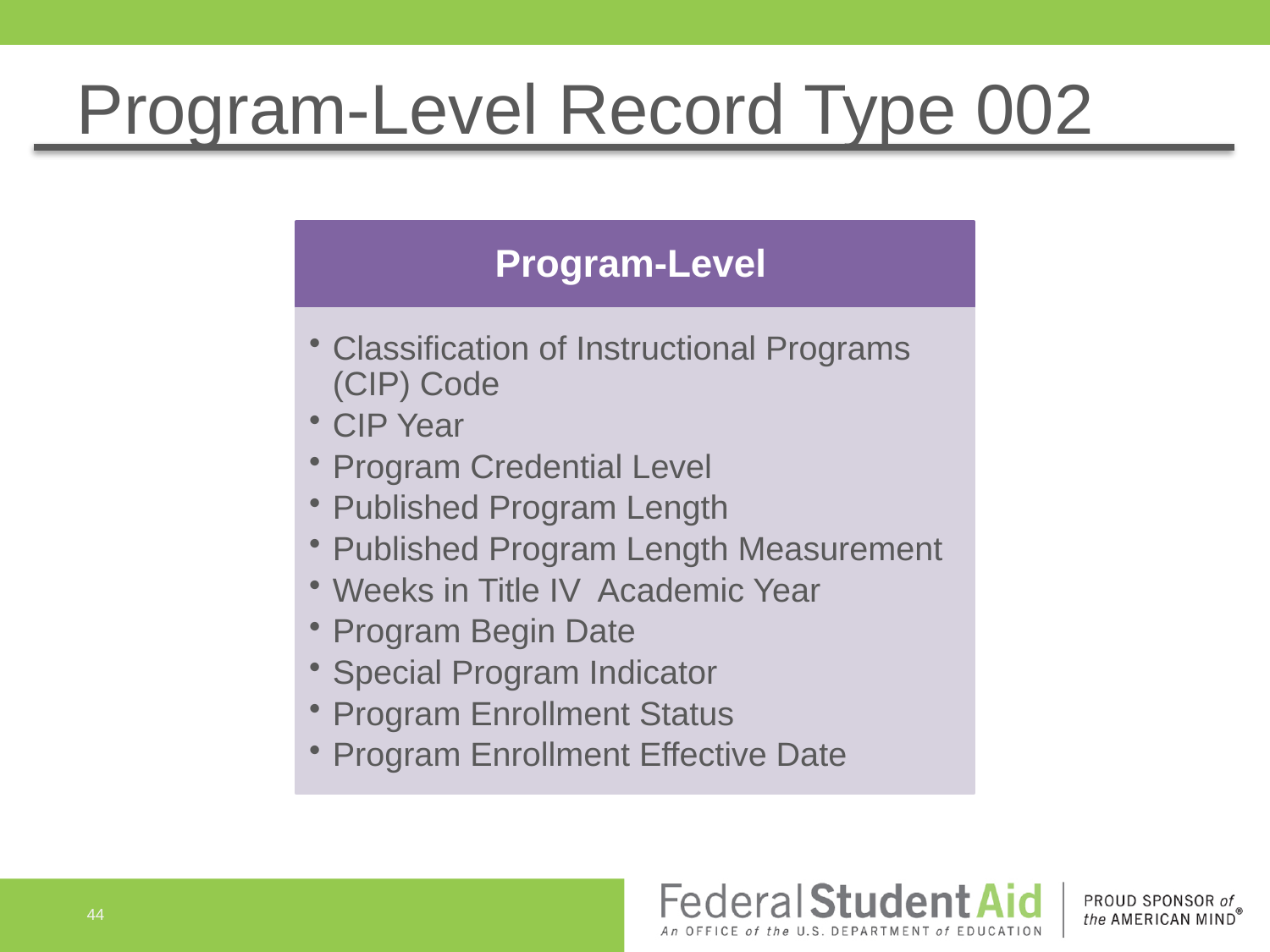

# Program-Level Record Type 002

Program-Level

Classification of Instructional Programs (CIP) Code
CIP Year
Program Credential Level
Published Program Length
Published Program Length Measurement
Weeks in Title IV  Academic Year
Program Begin Date
Special Program Indicator
Program Enrollment Status
Program Enrollment Effective Date

44